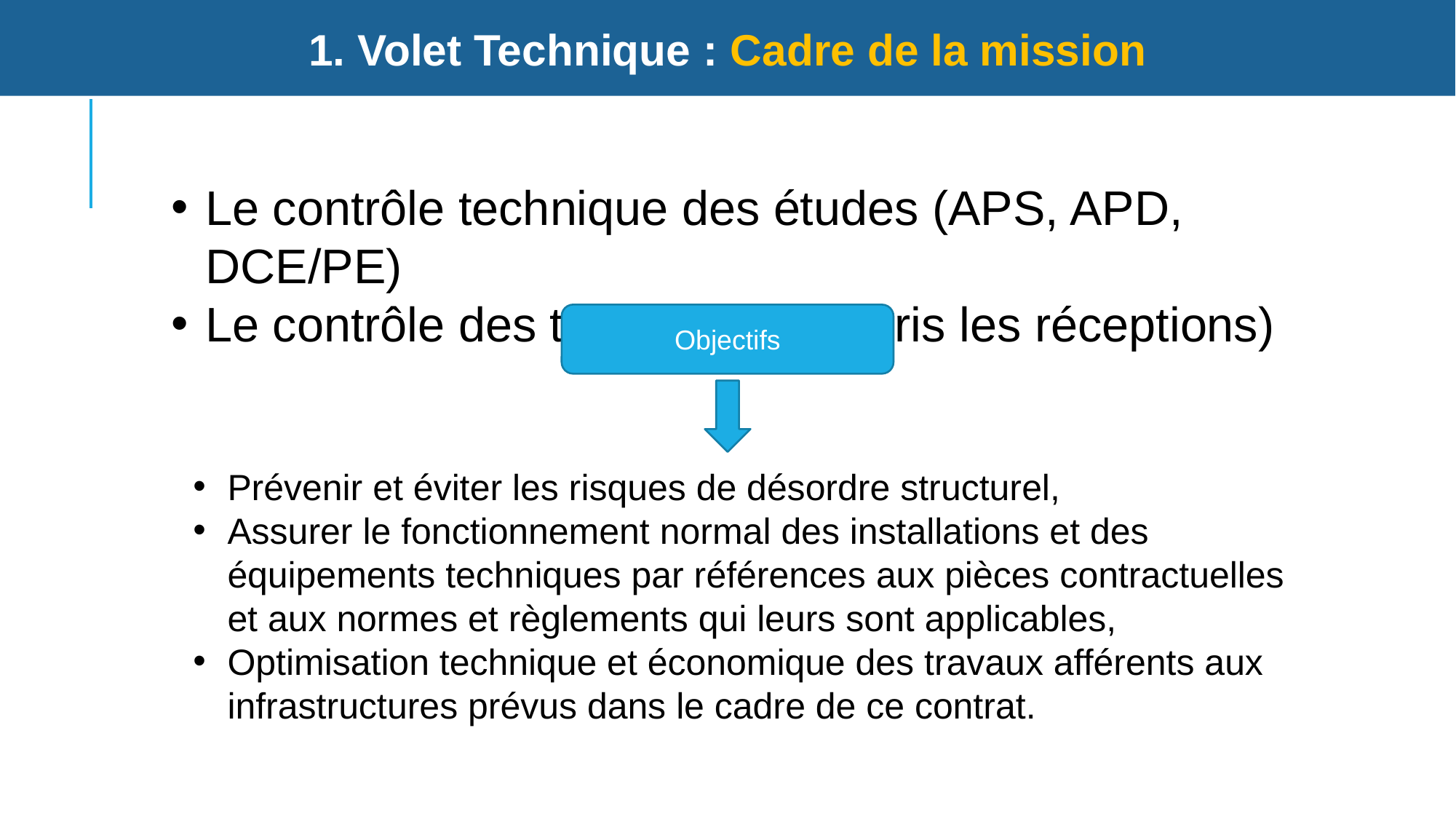

1. Volet Technique : Cadre de la mission
Le contrôle technique des études (APS, APD, DCE/PE)
Le contrôle des travaux (y compris les réceptions)
Objectifs

Prévenir et éviter les risques de désordre structurel,
Assurer le fonctionnement normal des installations et des équipements techniques par références aux pièces contractuelles et aux normes et règlements qui leurs sont applicables,
Optimisation technique et économique des travaux afférents aux infrastructures prévus dans le cadre de ce contrat.